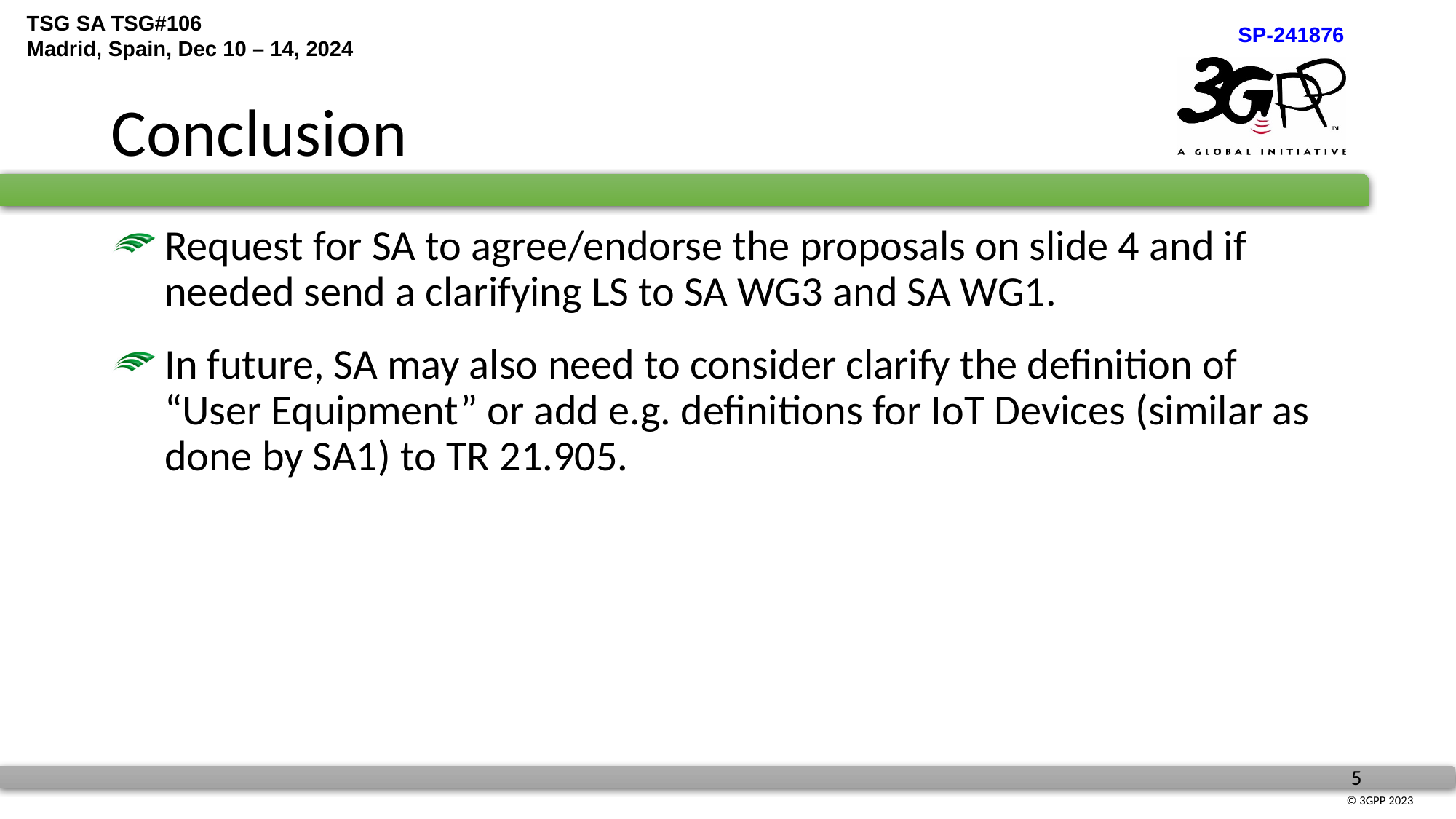

# Conclusion
Request for SA to agree/endorse the proposals on slide 4 and if needed send a clarifying LS to SA WG3 and SA WG1.
In future, SA may also need to consider clarify the definition of “User Equipment” or add e.g. definitions for IoT Devices (similar as done by SA1) to TR 21.905.